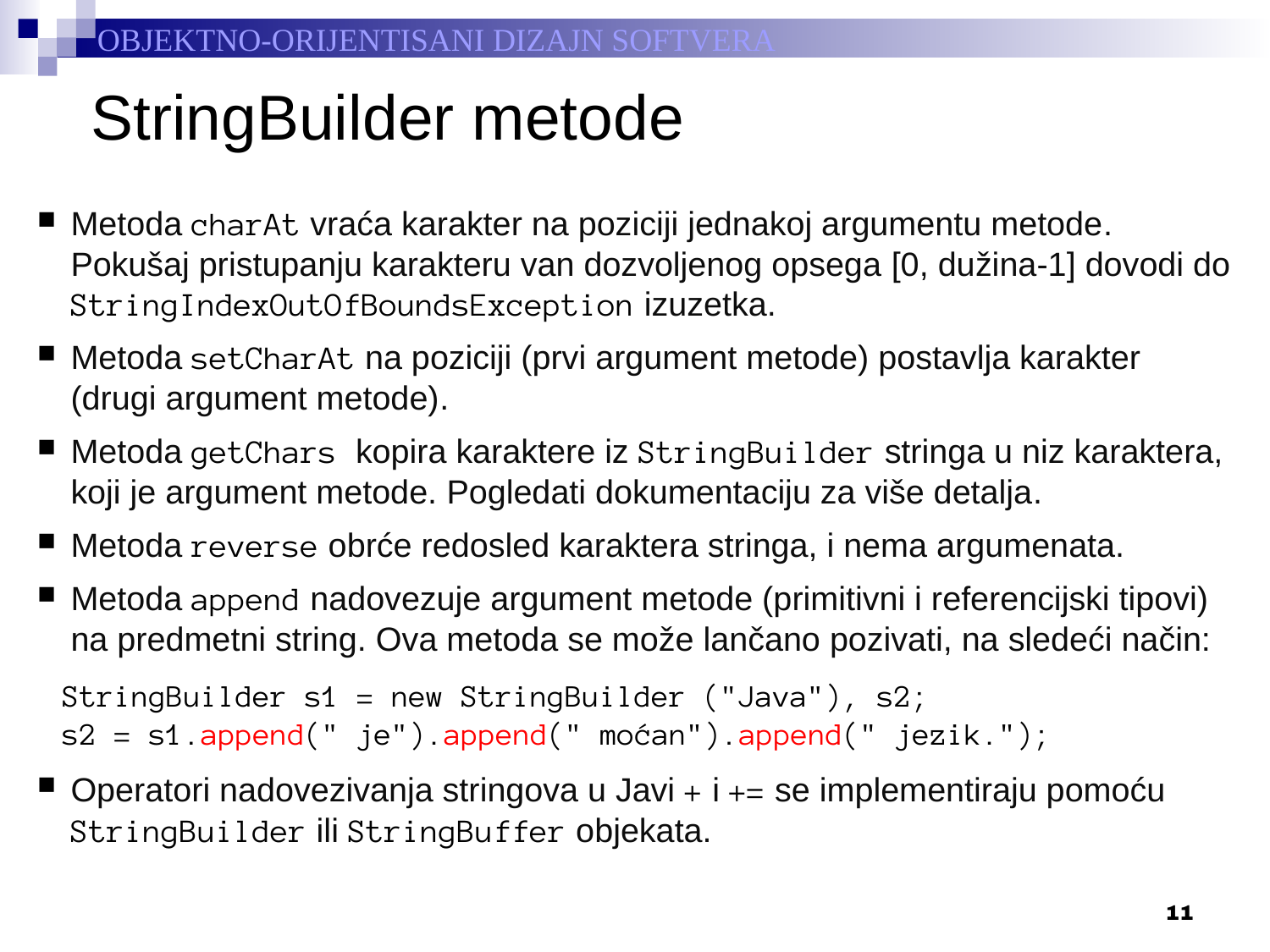

# StringBuilder metode
Metoda charAt vraća karakter na poziciji jednakoj argumentu metode. Pokušaj pristupanju karakteru van dozvoljenog opsega [0, dužina-1] dovodi do StringIndexOutOfBoundsException izuzetka.
Metoda setCharAt na poziciji (prvi argument metode) postavlja karakter (drugi argument metode).
Metoda getChars kopira karaktere iz StringBuilder stringa u niz karaktera, koji je argument metode. Pogledati dokumentaciju za više detalja.
Metoda reverse obrće redosled karaktera stringa, i nema argumenata.
Metoda append nadovezuje argument metode (primitivni i referencijski tipovi) na predmetni string. Ova metoda se može lančano pozivati, na sledeći način:
	StringBuilder s1 = new StringBuilder ("Java"), s2;
	s2 = s1.append(" je").append(" moćan").append(" jezik.");
Operatori nadovezivanja stringova u Javi + i += se implementiraju pomoću StringBuilder ili StringBuffer objekata.
11